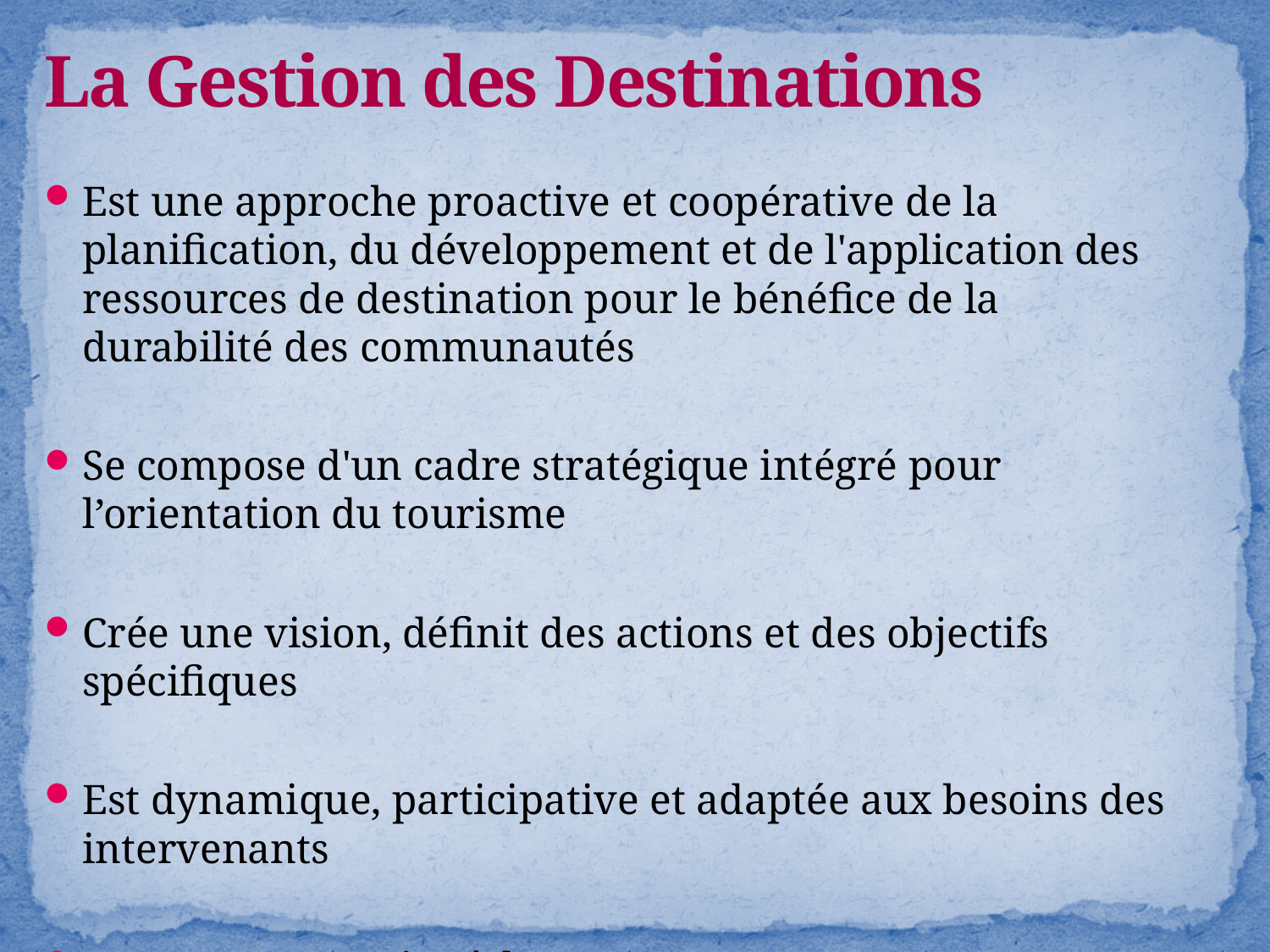

La Gestion des Destinations
Est une approche proactive et coopérative de la planification, du développement et de l'application des ressources de destination pour le bénéfice de la durabilité des communautés

Se compose d'un cadre stratégique intégré pour l’orientation du tourisme

Crée une vision, définit des actions et des objectifs spécifiques

Est dynamique, participative et adaptée aux besoins des intervenants

Est une perspective à long terme